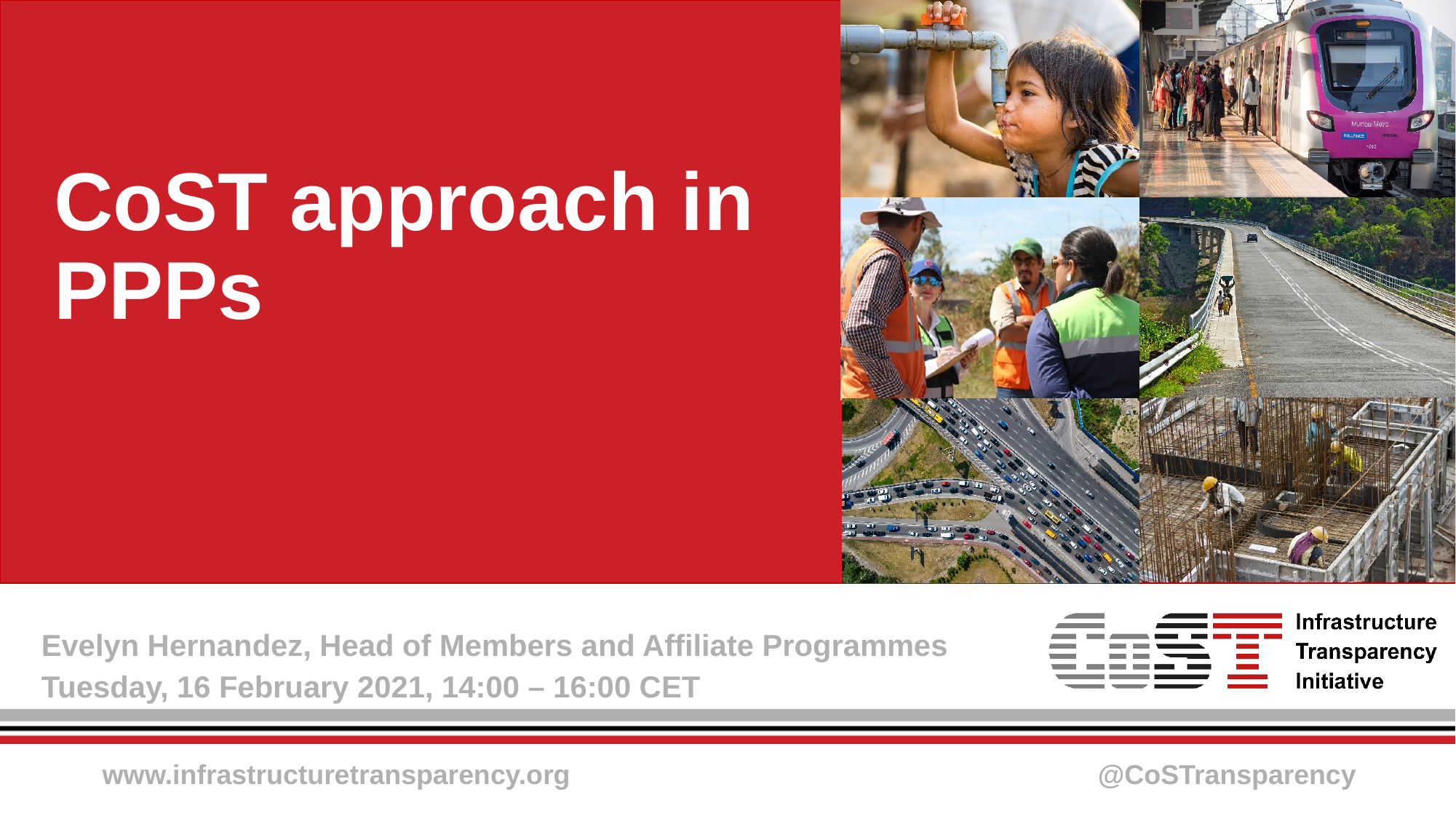

CoST approach in PPPs

Evelyn Hernandez, Head of Members and Affiliate Programmes
Tuesday, 16 February 2021, 14:00 – 16:00 CET